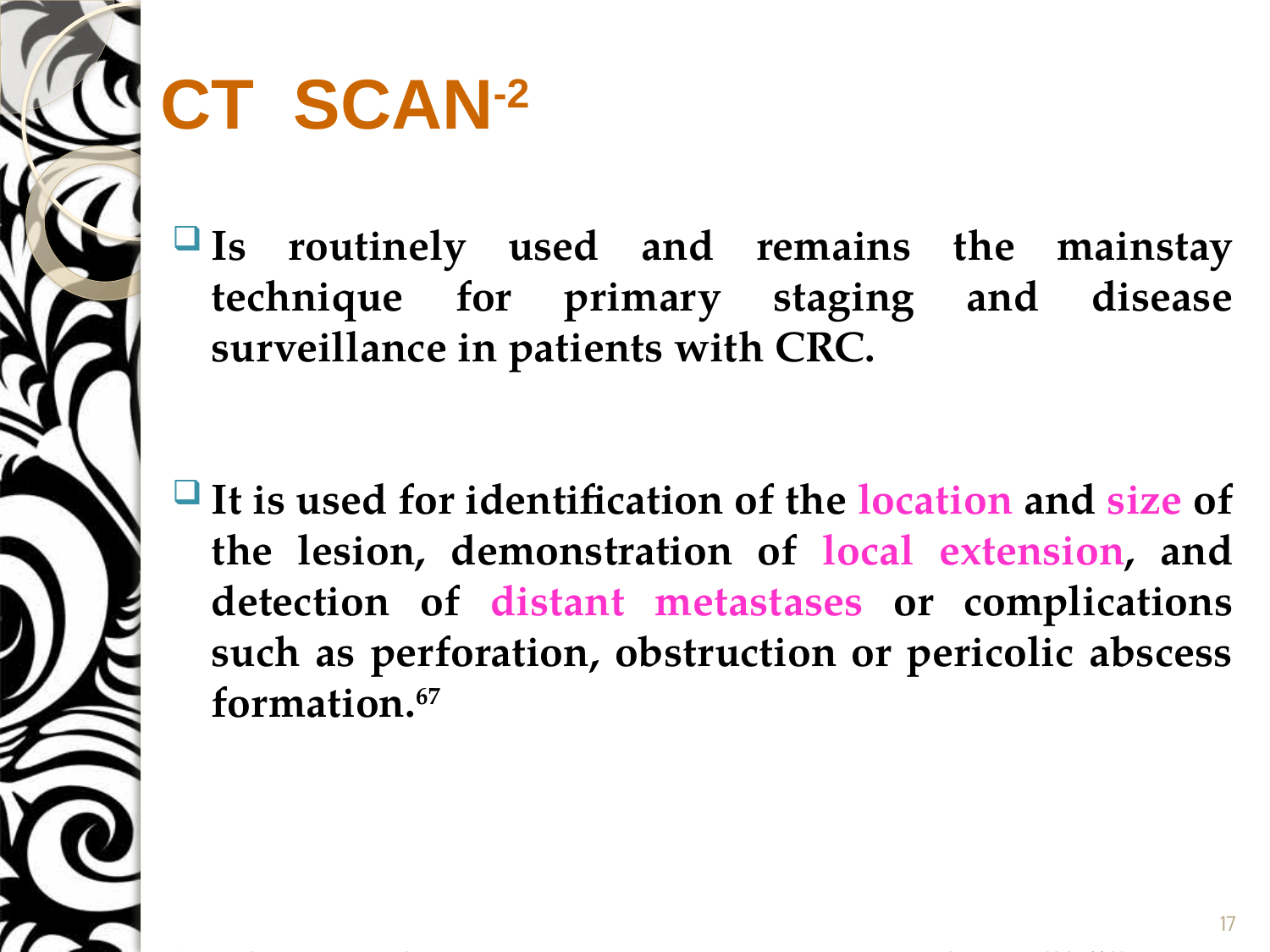

# CT  SCAN-2
Is routinely used and remains the mainstay technique for primary staging and disease surveillance in patients with CRC.

It is used for identification of the location and size of the lesion, demonstration of local extension, and detection of distant metastases or complications such as perforation, obstruction or pericolic abscess formation.67

67. Lao IH, Chao H, Wang YJ, et al. Computed tomography has low sensitivity for the diagnosis of early colon cancer. Colorectal Dis. 2013;15(7):807-11.

17